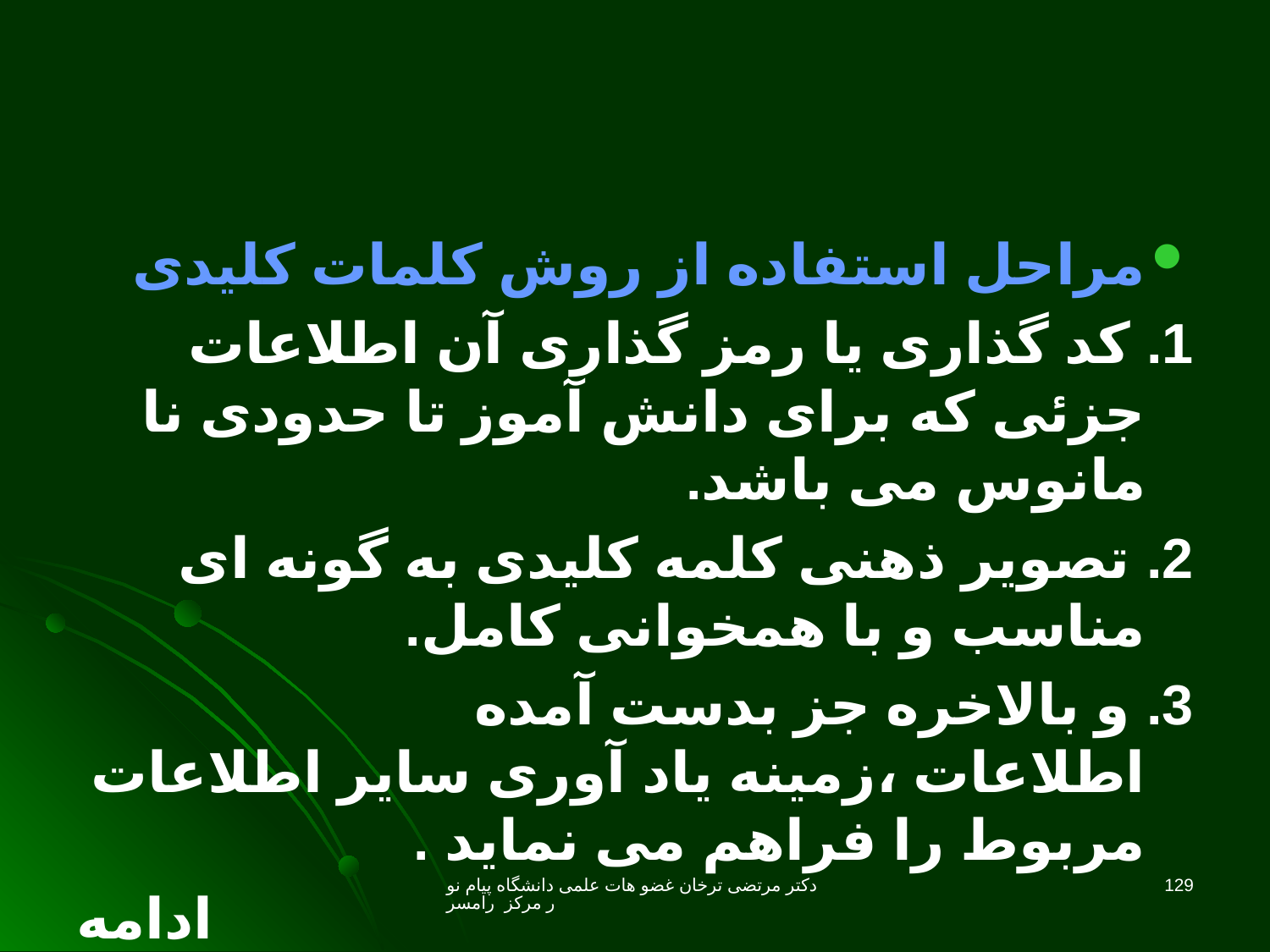

مراحل استفاده از روش کلمات کلیدی
1. کد گذاری یا رمز گذاری آن اطلاعات جزئی که برای دانش آموز تا حدودی نا مانوس می باشد.
2. تصویر ذهنی کلمه کلیدی به گونه ای مناسب و با همخوانی کامل.
3. و بالاخره جز بدست آمده اطلاعات ،زمینه یاد آوری سایر اطلاعات مربوط را فراهم می نماید .
ادامه
دکتر مرتضی ترخان غضو هات علمی دانشگاه پیام نور مرکز رامسر
129